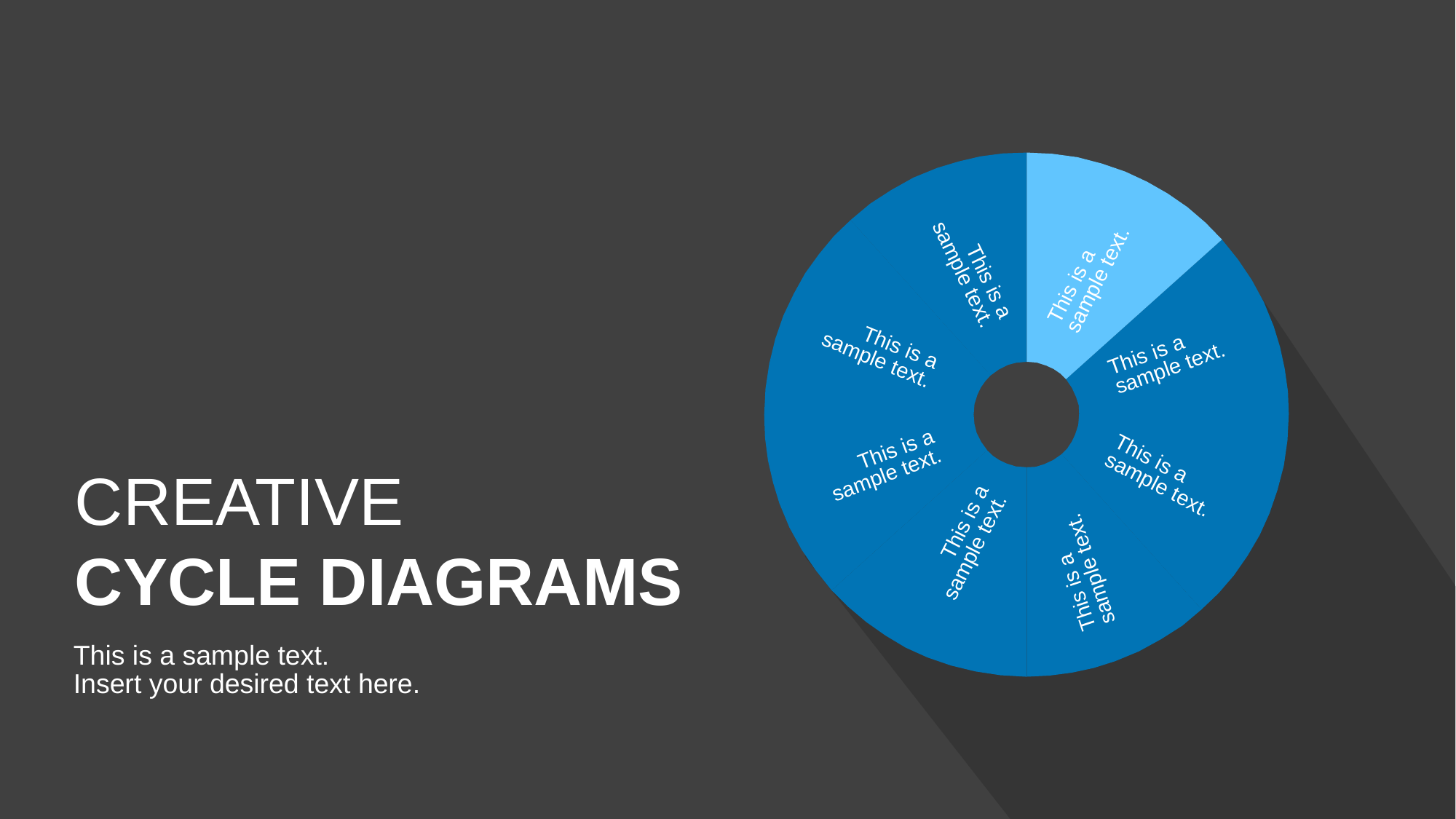

This is a sample text.
This is a sample text.
This is a sample text.
This is a sample text.
This is a sample text.
This is a sample text.
This is a sample text.
This is a sample text.

# CREATIVE CYCLE DIAGRAMS
This is a sample text.
Insert your desired text here.